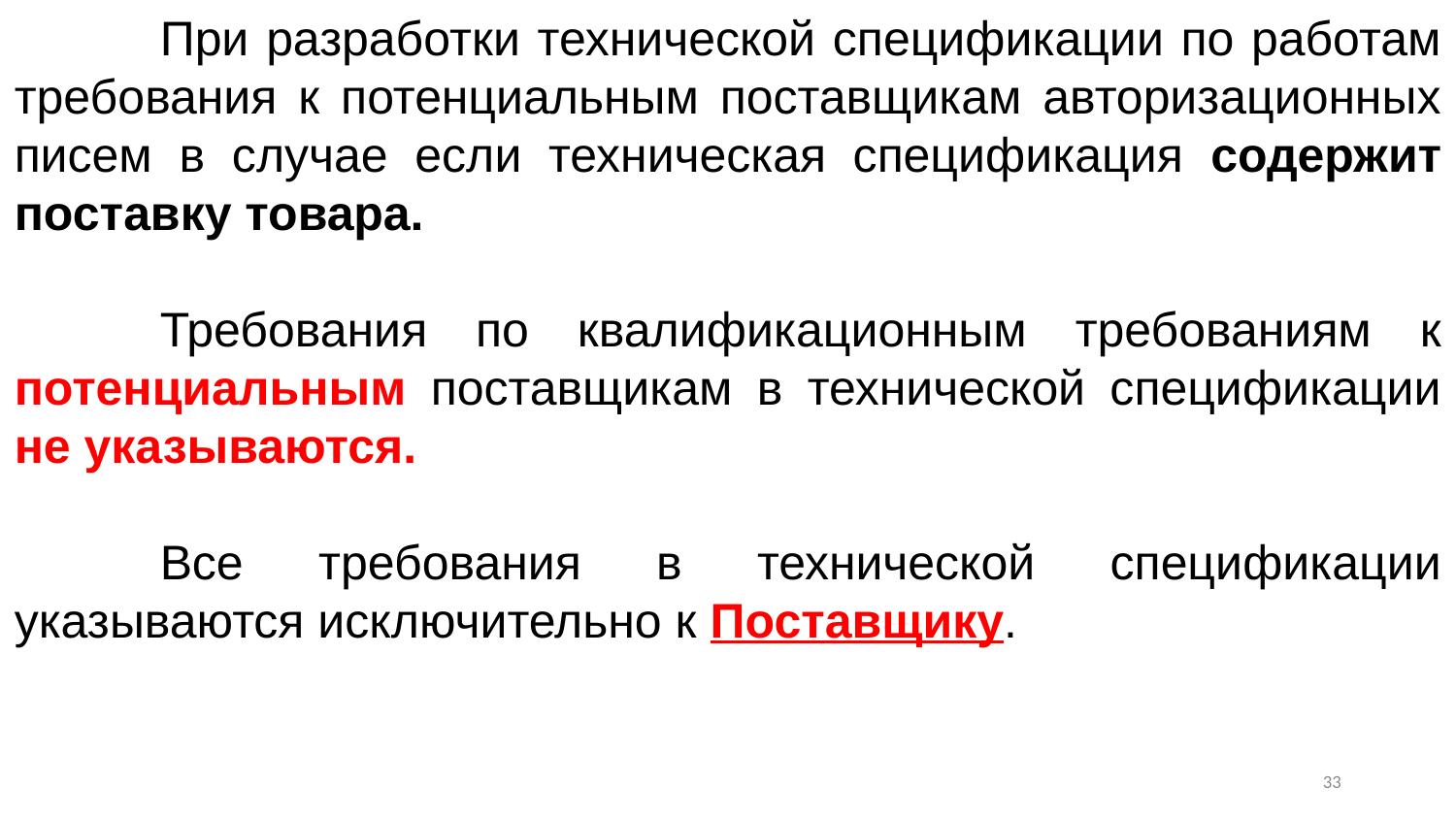

При разработки технической спецификации по работам требования к потенциальным поставщикам авторизационных писем в случае если техническая спецификация содержит поставку товара.

	Требования по квалификационным требованиям к потенциальным поставщикам в технической спецификации не указываются.

	Все требования в технической спецификации указываются исключительно к Поставщику.

33